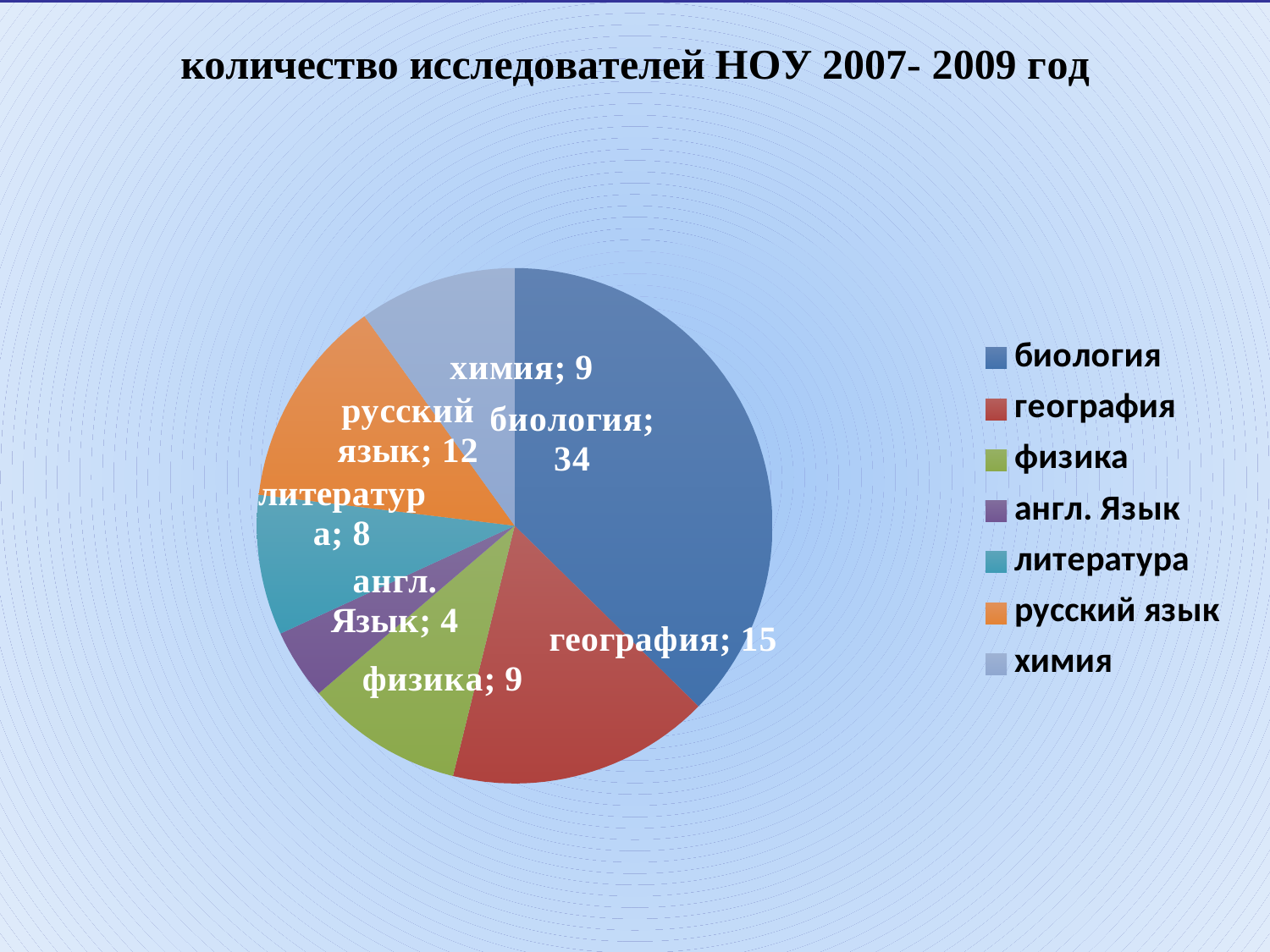

### Chart: количество исследователей НОУ 2007- 2009 год

| Category | количество исследователей |
|---|---|
| биология | 34.0 |
| география | 15.0 |
| физика | 9.0 |
| англ. Язык | 4.0 |
| литература | 8.0 |
| русский язык | 12.0 |
| химия | 9.0 |